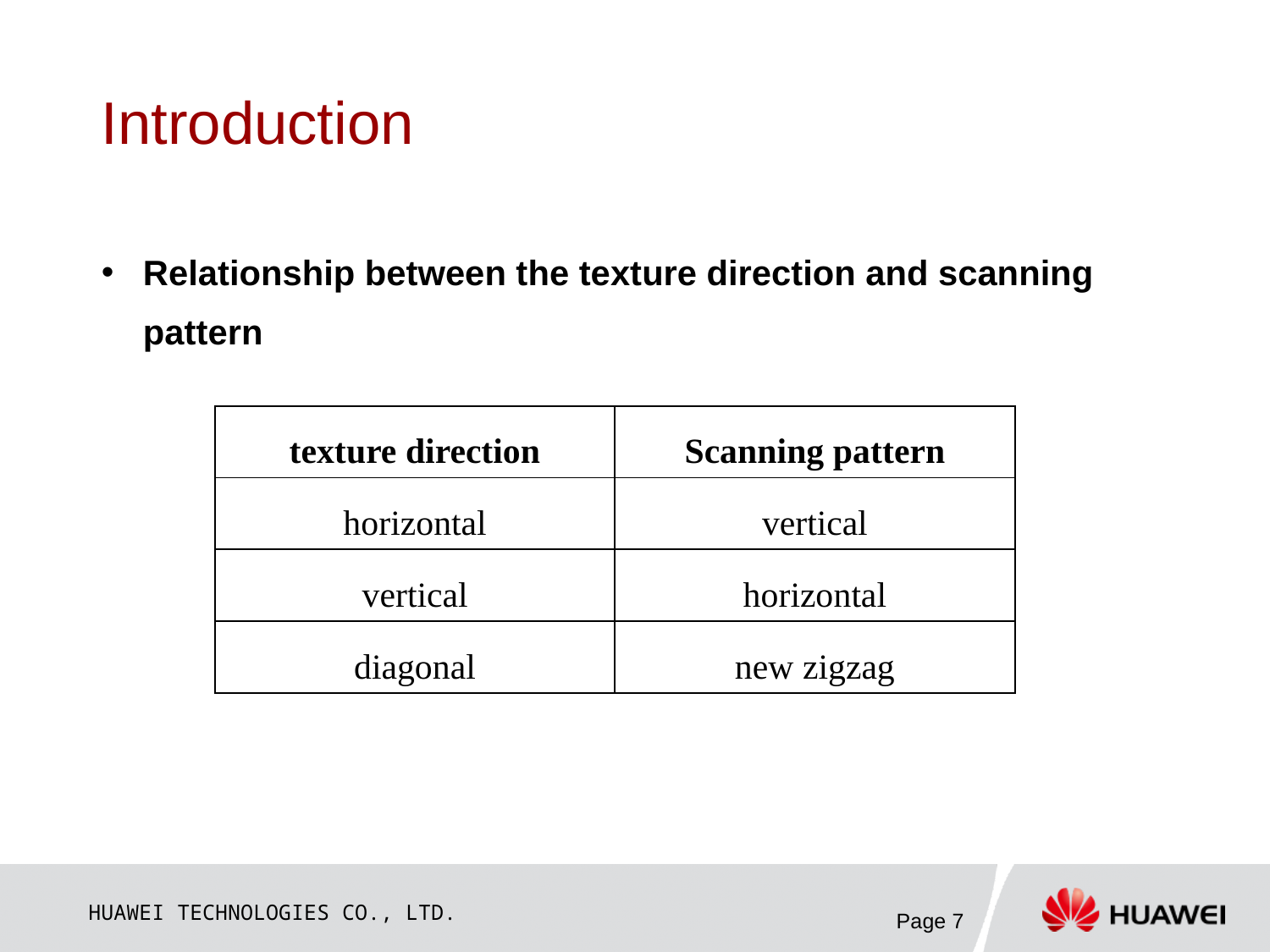

# Introduction
Relationship between the texture direction and scanning pattern
| texture direction | Scanning pattern |
| --- | --- |
| horizontal | vertical |
| vertical | horizontal |
| diagonal | new zigzag |